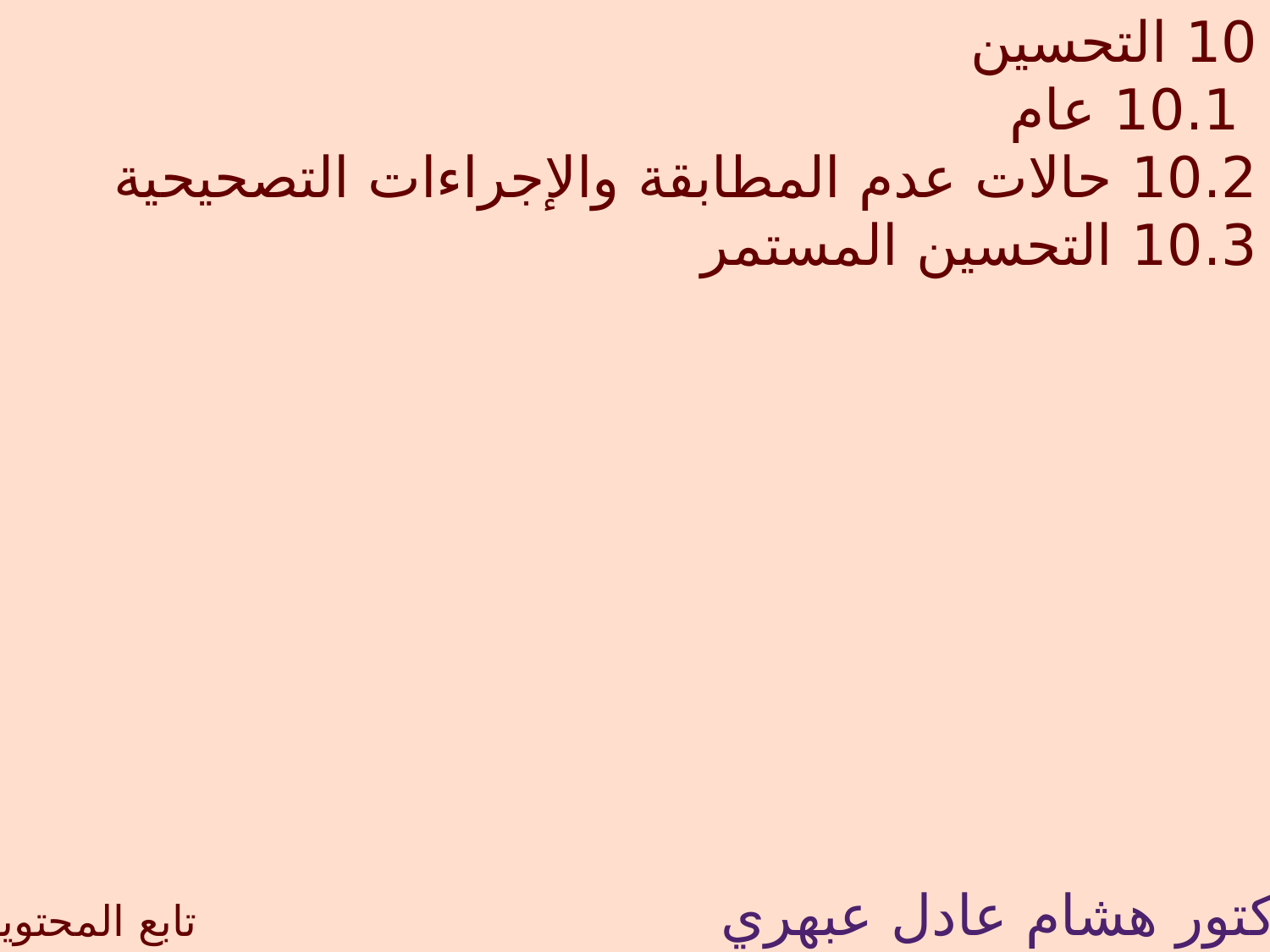

10 التحسين
	 10.1 عام
	10.2 حالات عدم المطابقة والإجراءات التصحيحية
	10.3 التحسين المستمر
الدكتور هشام عادل عبهري
 تابع المحتويات